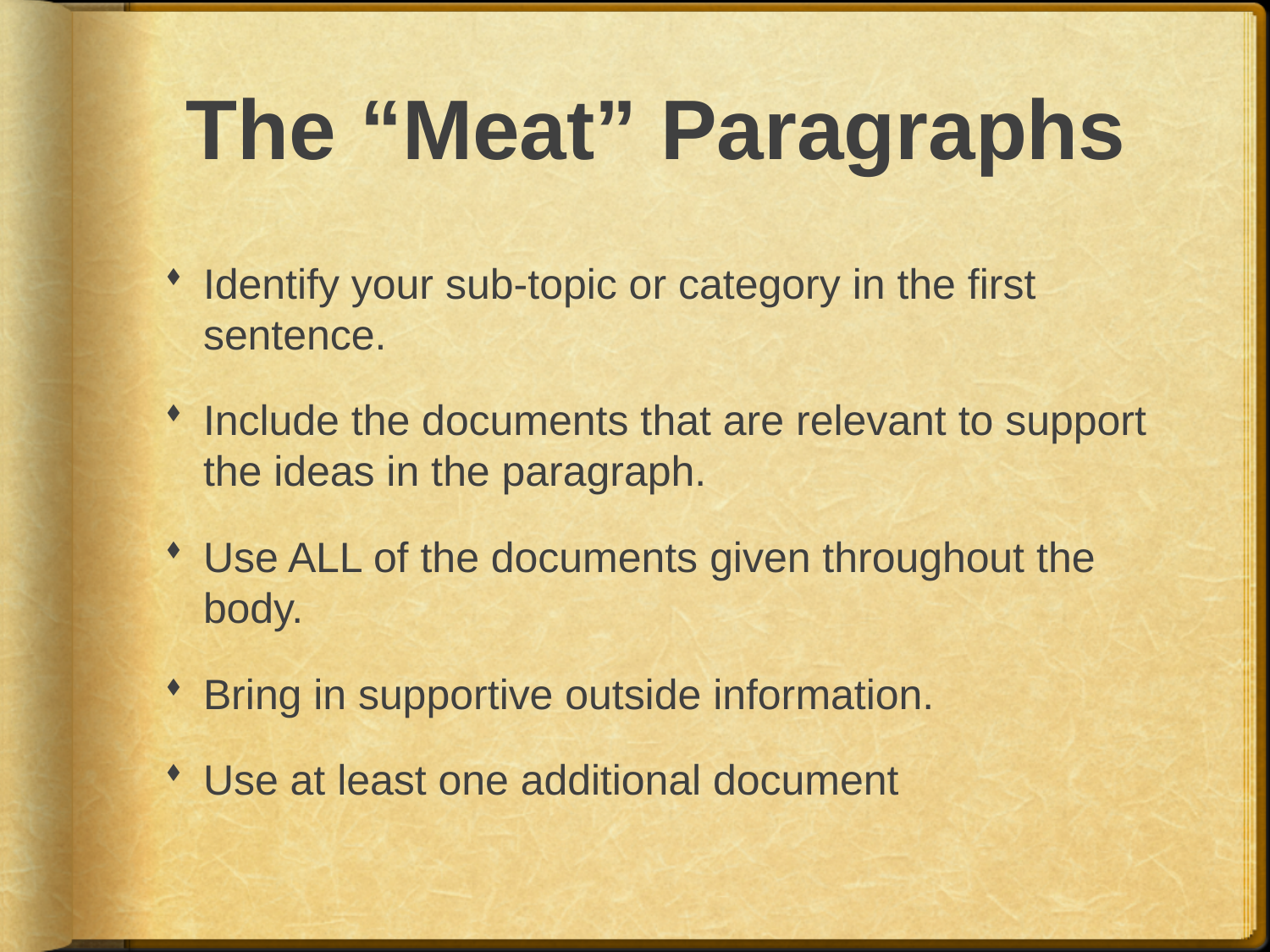

# The “Meat” Paragraphs
Identify your sub-topic or category in the first sentence.
Include the documents that are relevant to support the ideas in the paragraph.
Use ALL of the documents given throughout the body.
Bring in supportive outside information.
Use at least one additional document